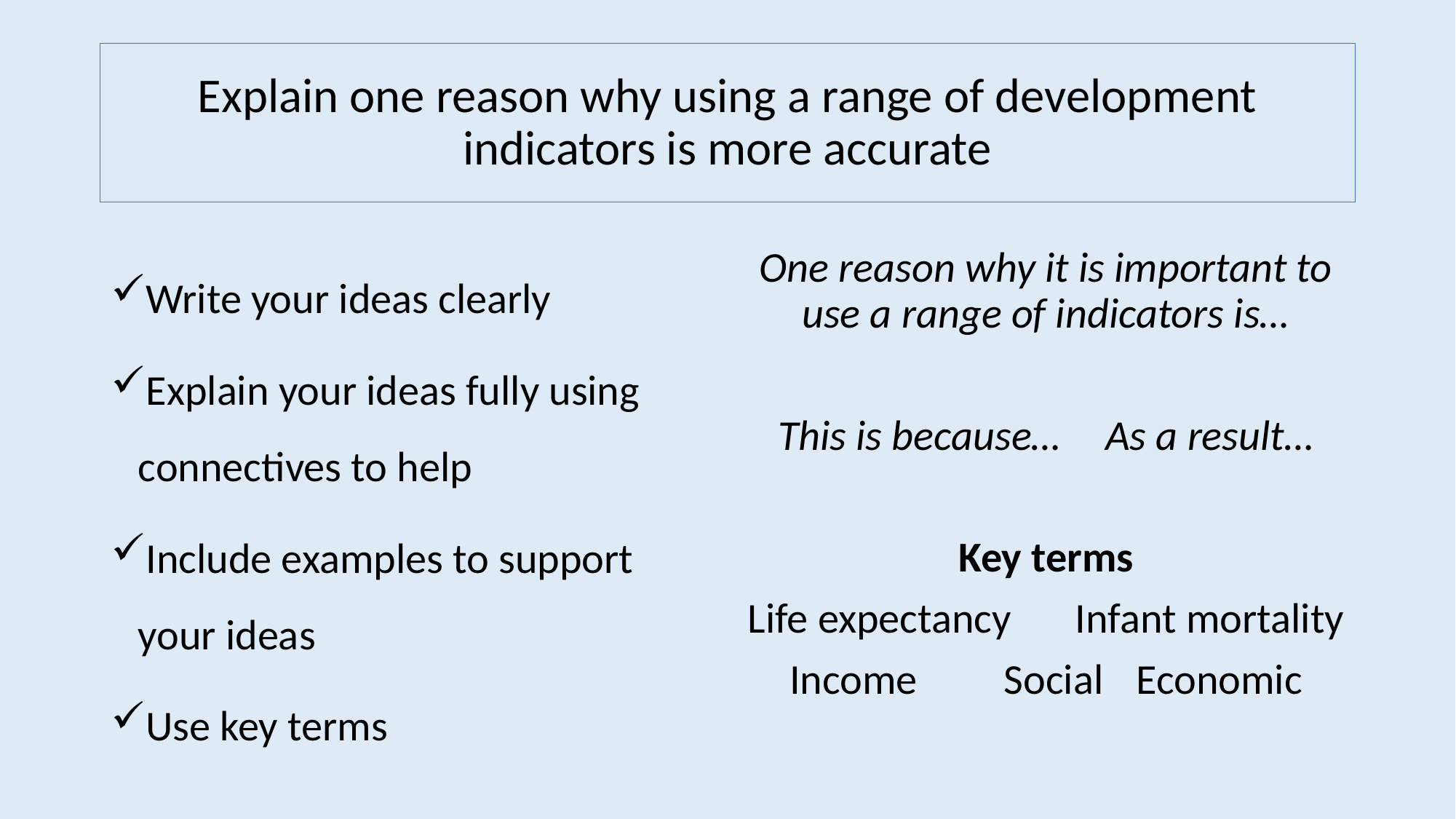

# Explain one reason why using a range of development indicators is more accurate
Write your ideas clearly
Explain your ideas fully using connectives to help
Include examples to support your ideas
Use key terms

One reason why it is important to use a range of indicators is…

This is because…	As a result…

Key terms
Life expectancy	Infant mortality
Income         Social	  Economic